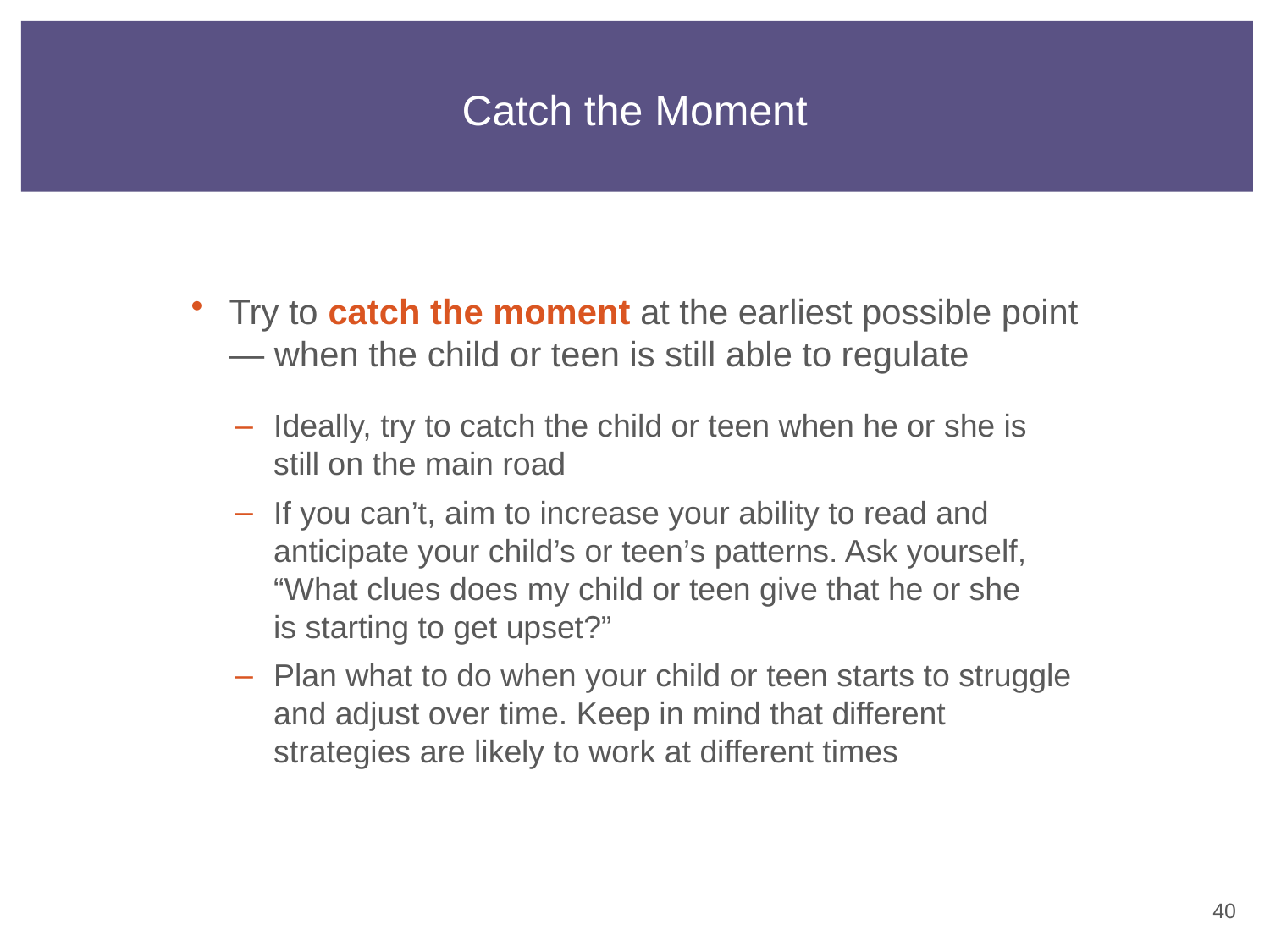

# Catch the Moment
Try to catch the moment at the earliest possible point — when the child or teen is still able to regulate
Ideally, try to catch the child or teen when he or she is still on the main road
If you can’t, aim to increase your ability to read and anticipate your child’s or teen’s patterns. Ask yourself, “What clues does my child or teen give that he or she
is starting to get upset?”
Plan what to do when your child or teen starts to struggle and adjust over time. Keep in mind that different strategies are likely to work at different times
40